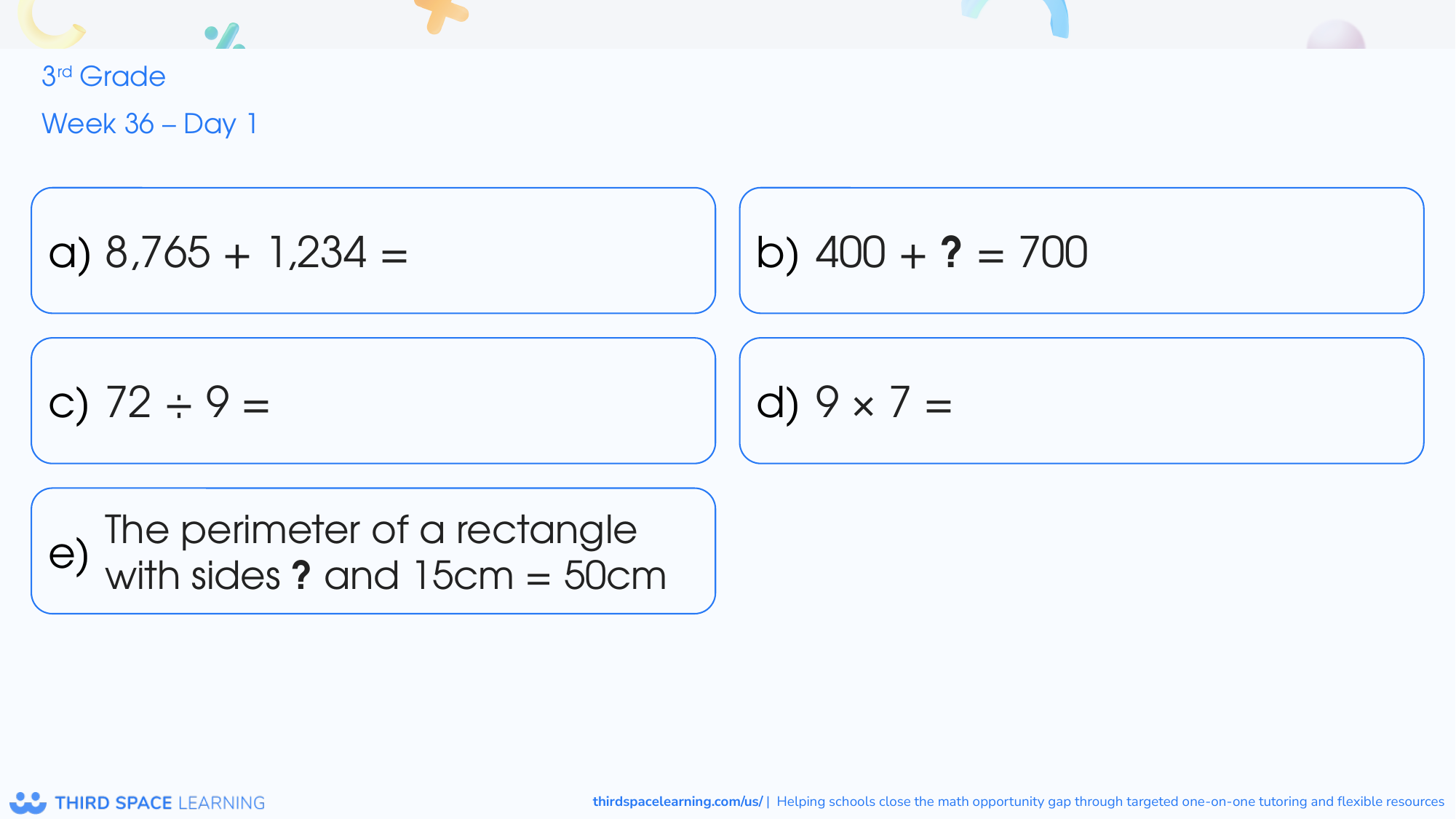

3rd Grade
Week 36 – Day 1
8,765 + 1,234 =
400 + ? = 700
72 ÷ 9 =
9 × 7 =
The perimeter of a rectangle with sides ? and 15cm = 50cm